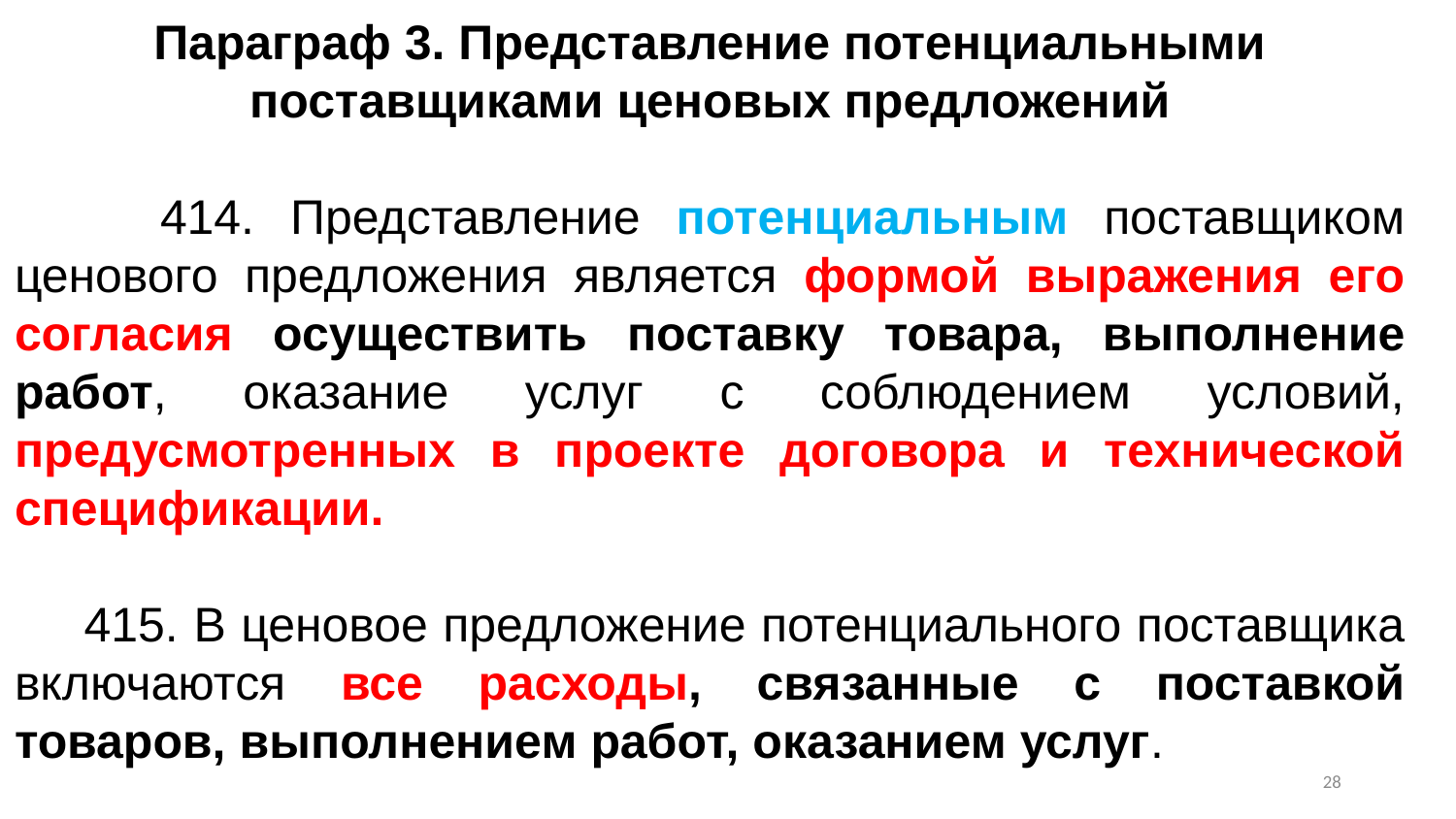

Параграф 3. Представление потенциальными поставщиками ценовых предложений

	414. Представление потенциальным поставщиком ценового предложения является формой выражения его согласия осуществить поставку товара, выполнение работ, оказание услуг с соблюдением условий, предусмотренных в проекте договора и технической спецификации.

     415. В ценовое предложение потенциального поставщика включаются все расходы, связанные с поставкой товаров, выполнением работ, оказанием услуг.

28